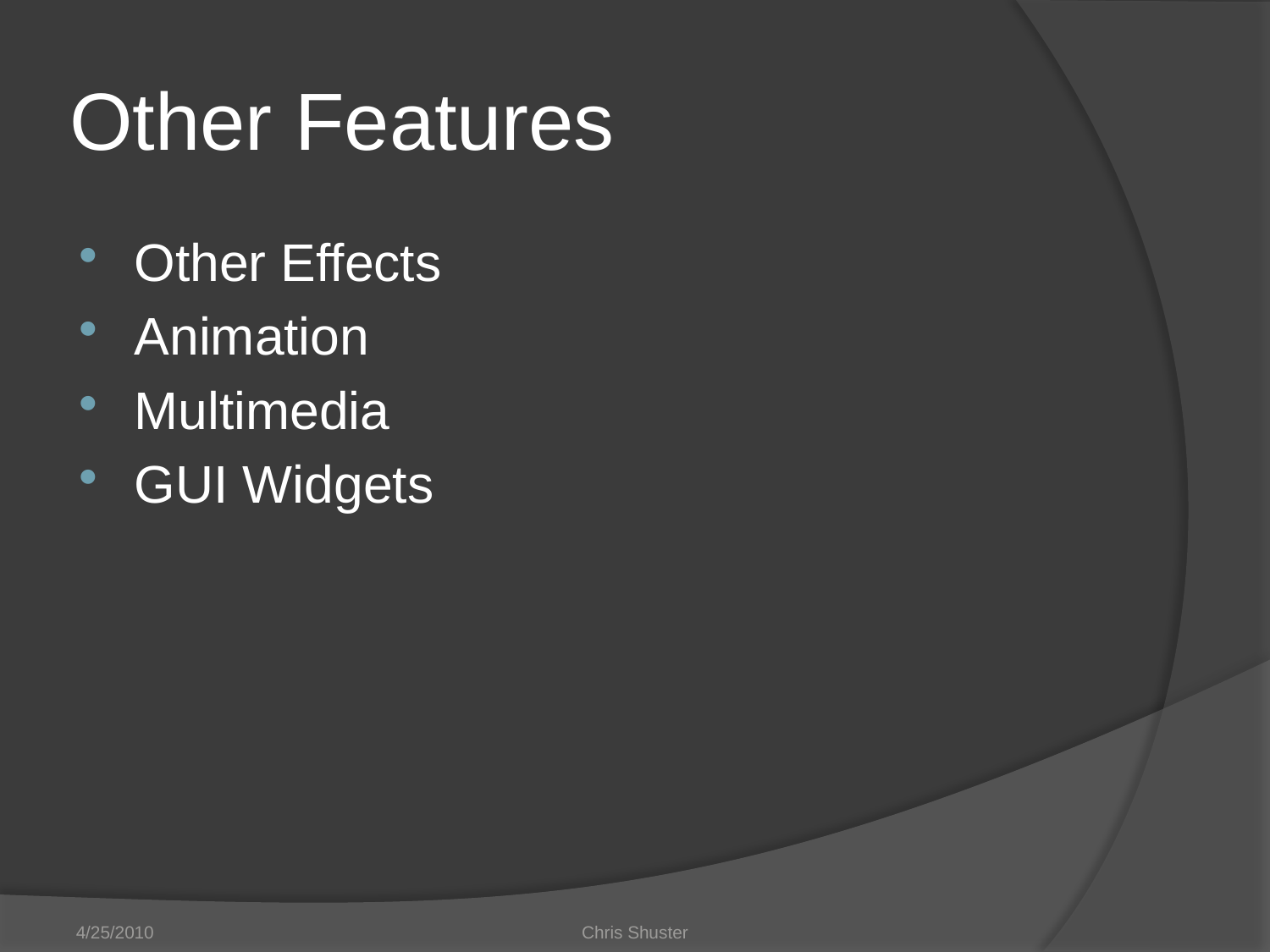

# Other Features
Other Effects
Animation
Multimedia
GUI Widgets
4/25/2010
Chris Shuster